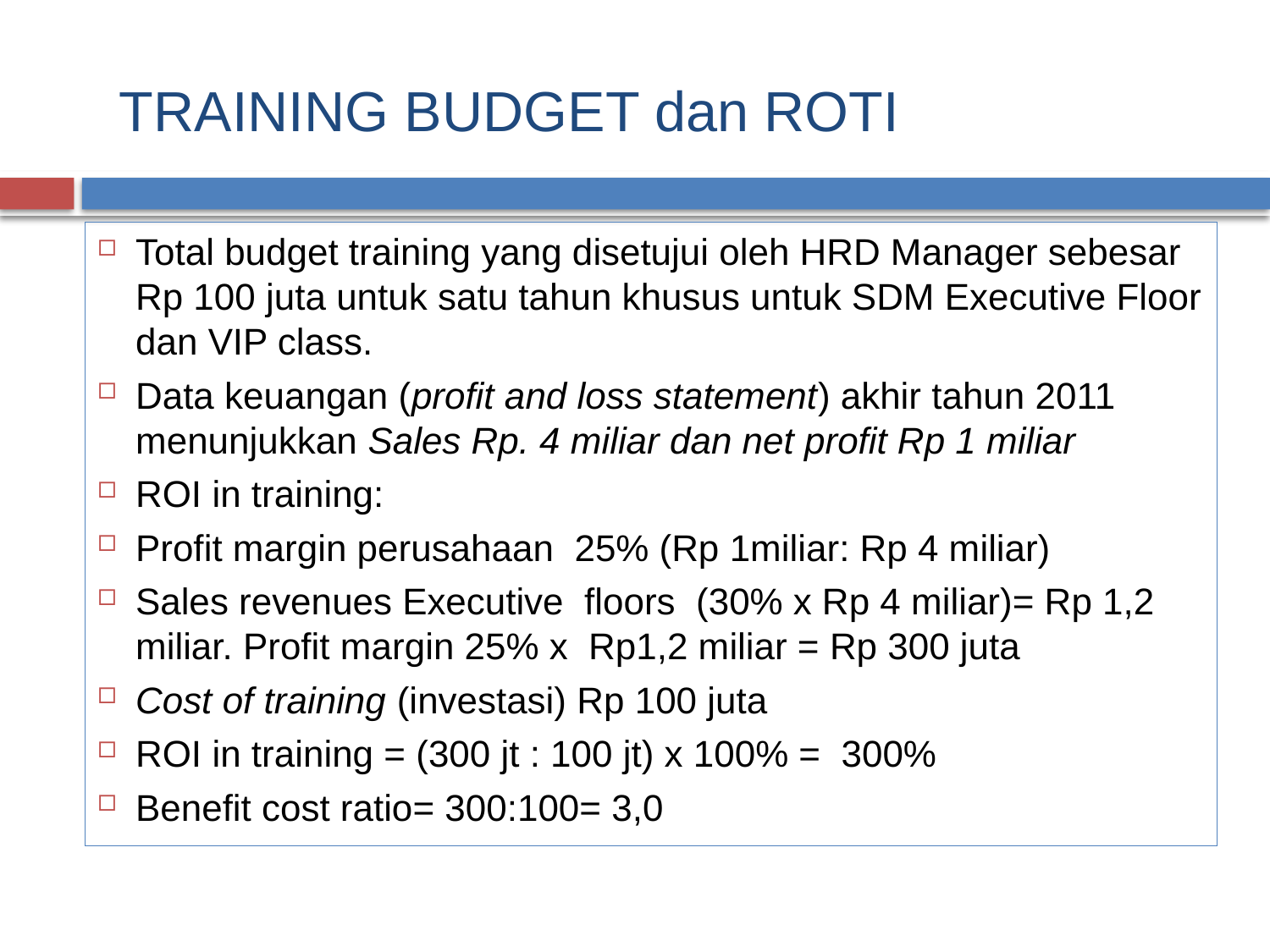

# TRAINING BUDGET dan ROTI
Total budget training yang disetujui oleh HRD Manager sebesar Rp 100 juta untuk satu tahun khusus untuk SDM Executive Floor dan VIP class.
Data keuangan (profit and loss statement) akhir tahun 2011 menunjukkan Sales Rp. 4 miliar dan net profit Rp 1 miliar
ROI in training:
Profit margin perusahaan  25% (Rp 1miliar: Rp 4 miliar)
Sales revenues Executive  floors  (30% x Rp 4 miliar)= Rp 1,2 miliar. Profit margin 25% x  Rp1,2 miliar = Rp 300 juta
Cost of training (investasi) Rp 100 juta
ROI in training = (300 jt : 100 jt) x 100% =  300%
Benefit cost ratio= 300:100= 3,0